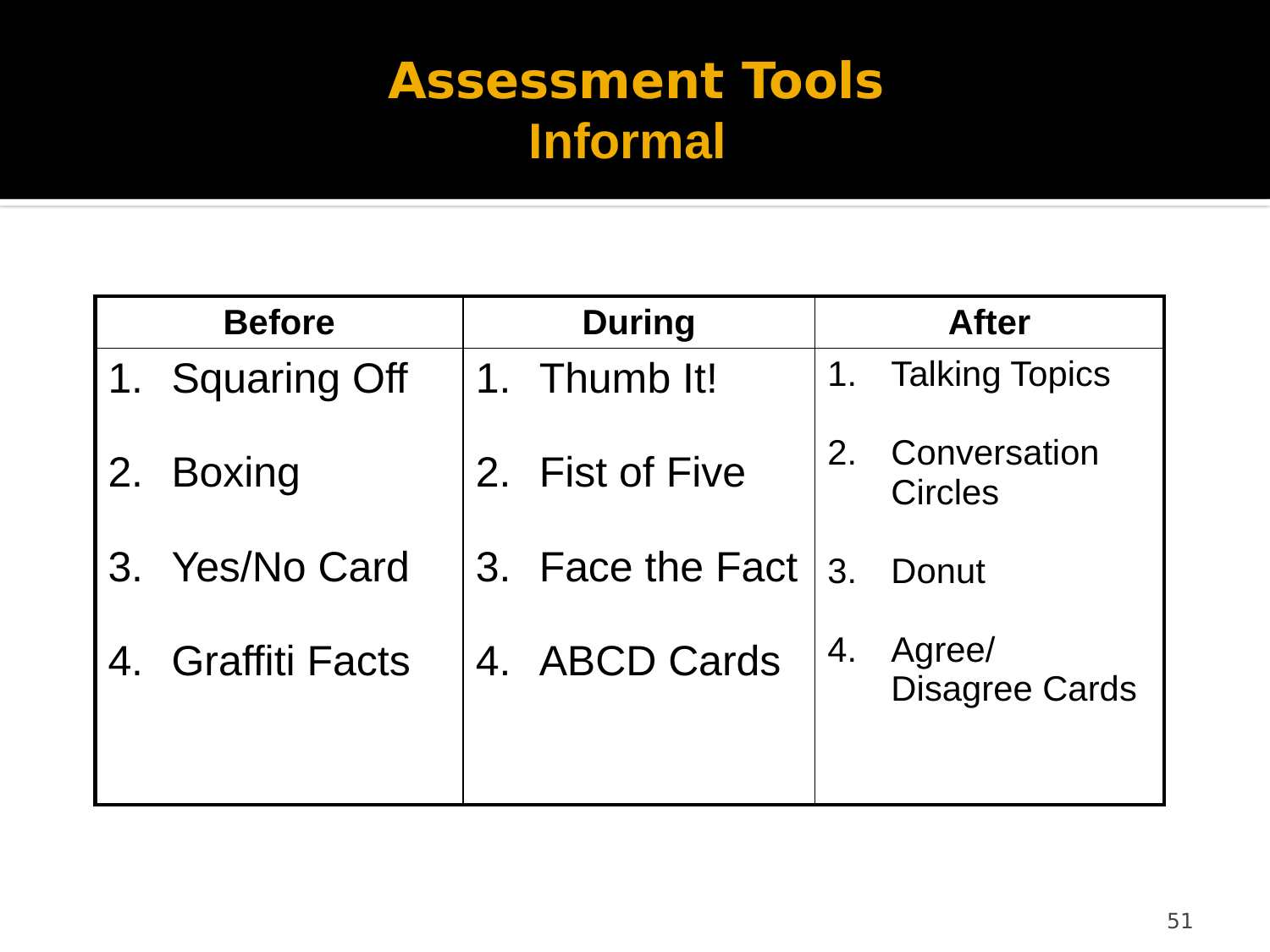

# Assessment Tools Informal
| Before | During | After |
| --- | --- | --- |
| Squaring Off Boxing Yes/No Card Graffiti Facts | Thumb It! Fist of Five Face the Fact ABCD Cards | Talking Topics Conversation Circles Donut Agree/ Disagree Cards |
51